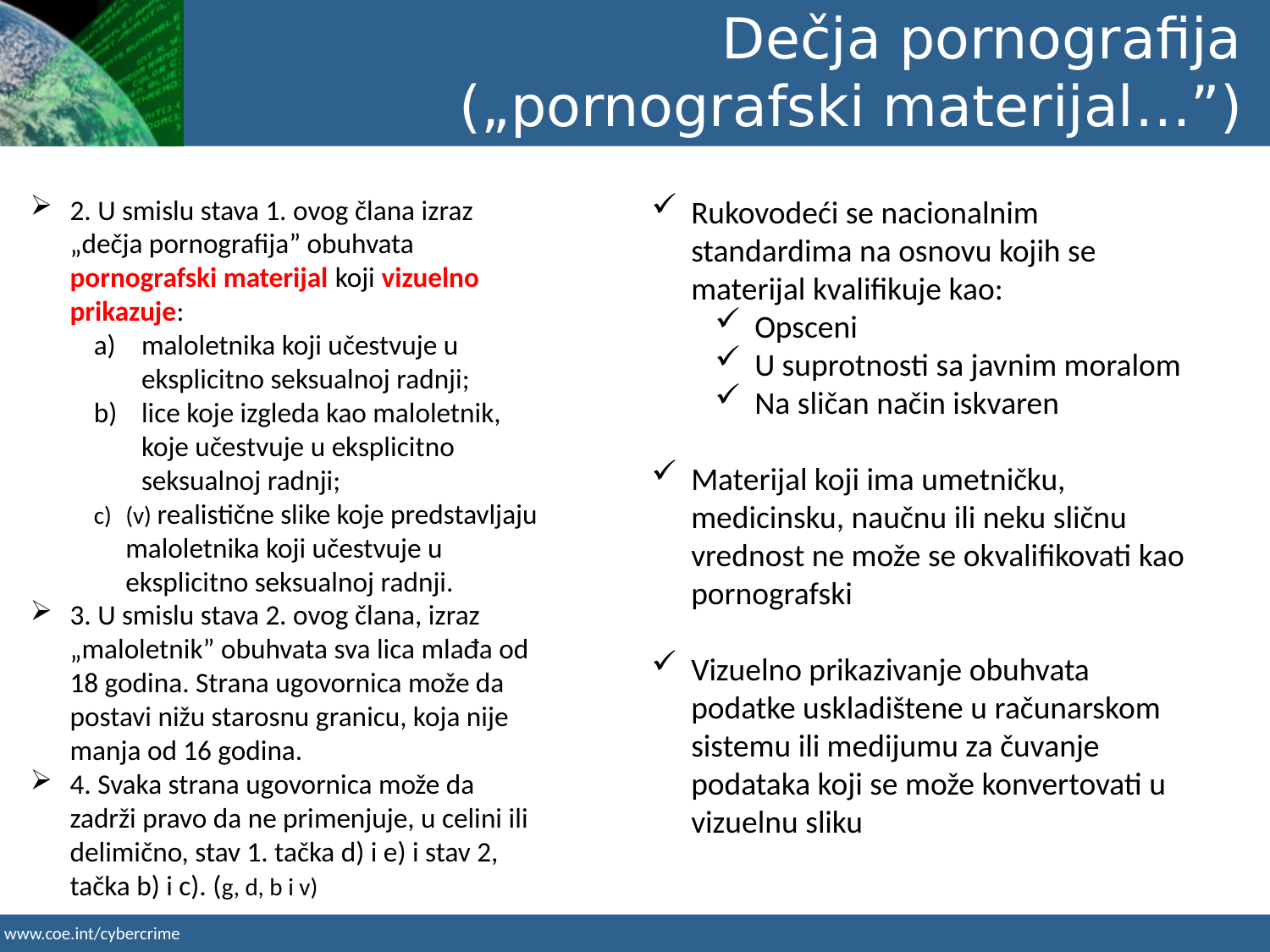

Dečja pornografija
(„pornografski materijal…”)
2. U smislu stava 1. ovog člana izraz „dečja pornografija” obuhvata pornografski materijal koji vizuelno prikazuje:
maloletnika koji učestvuje u eksplicitno seksualnoj radnji;
lice koje izgleda kao maloletnik, koje učestvuje u eksplicitno seksualnoj radnji;
(v) realistične slike koje predstavljaju maloletnika koji učestvuje u eksplicitno seksualnoj radnji.
3. U smislu stava 2. ovog člana, izraz „maloletnik” obuhvata sva lica mlađa od 18 godina. Strana ugovornica može da postavi nižu starosnu granicu, koja nije manja od 16 godina.
4. Svaka strana ugovornica može da zadrži pravo da ne primenjuje, u celini ili delimično, stav 1. tačka d) i e) i stav 2, tačka b) i c). (g, d, b i v)
Rukovodeći se nacionalnim standardima na osnovu kojih se materijal kvalifikuje kao:
Opsceni
U suprotnosti sa javnim moralom
Na sličan način iskvaren

Materijal koji ima umetničku, medicinsku, naučnu ili neku sličnu vrednost ne može se okvalifikovati kao pornografski

Vizuelno prikazivanje obuhvata podatke uskladištene u računarskom sistemu ili medijumu za čuvanje podataka koji se može konvertovati u vizuelnu sliku